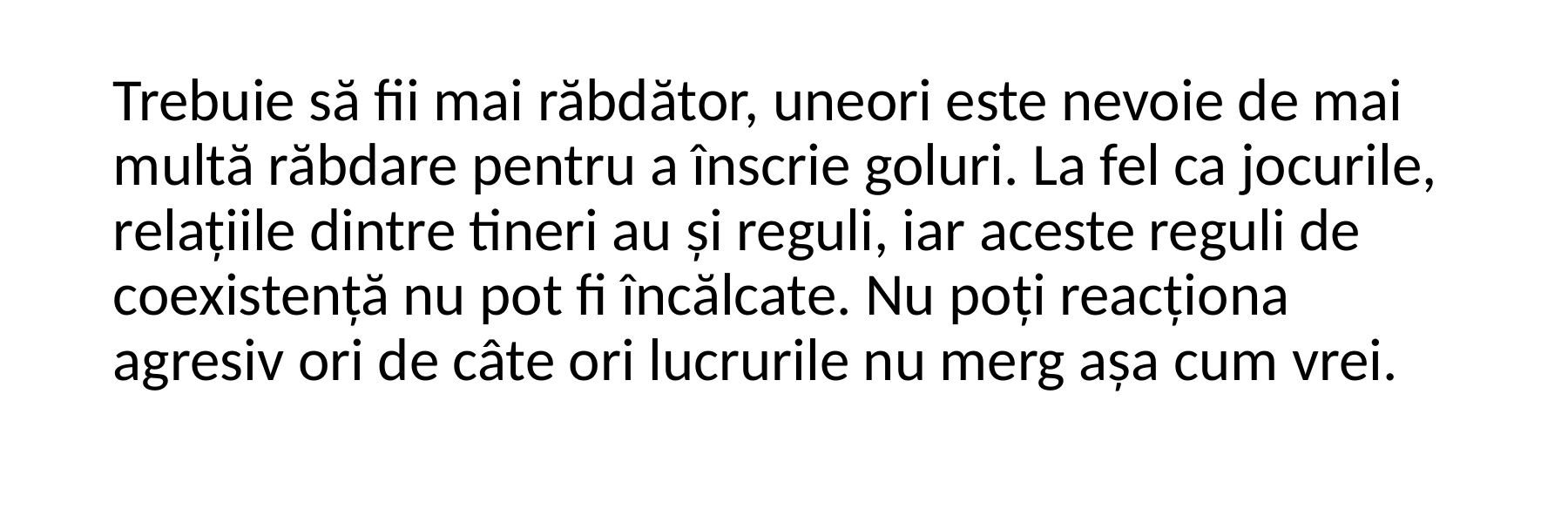

Trebuie să fii mai răbdător, uneori este nevoie de mai multă răbdare pentru a înscrie goluri. La fel ca jocurile, relațiile dintre tineri au și reguli, iar aceste reguli de coexistență nu pot fi încălcate. Nu poți reacționa agresiv ori de câte ori lucrurile nu merg așa cum vrei.